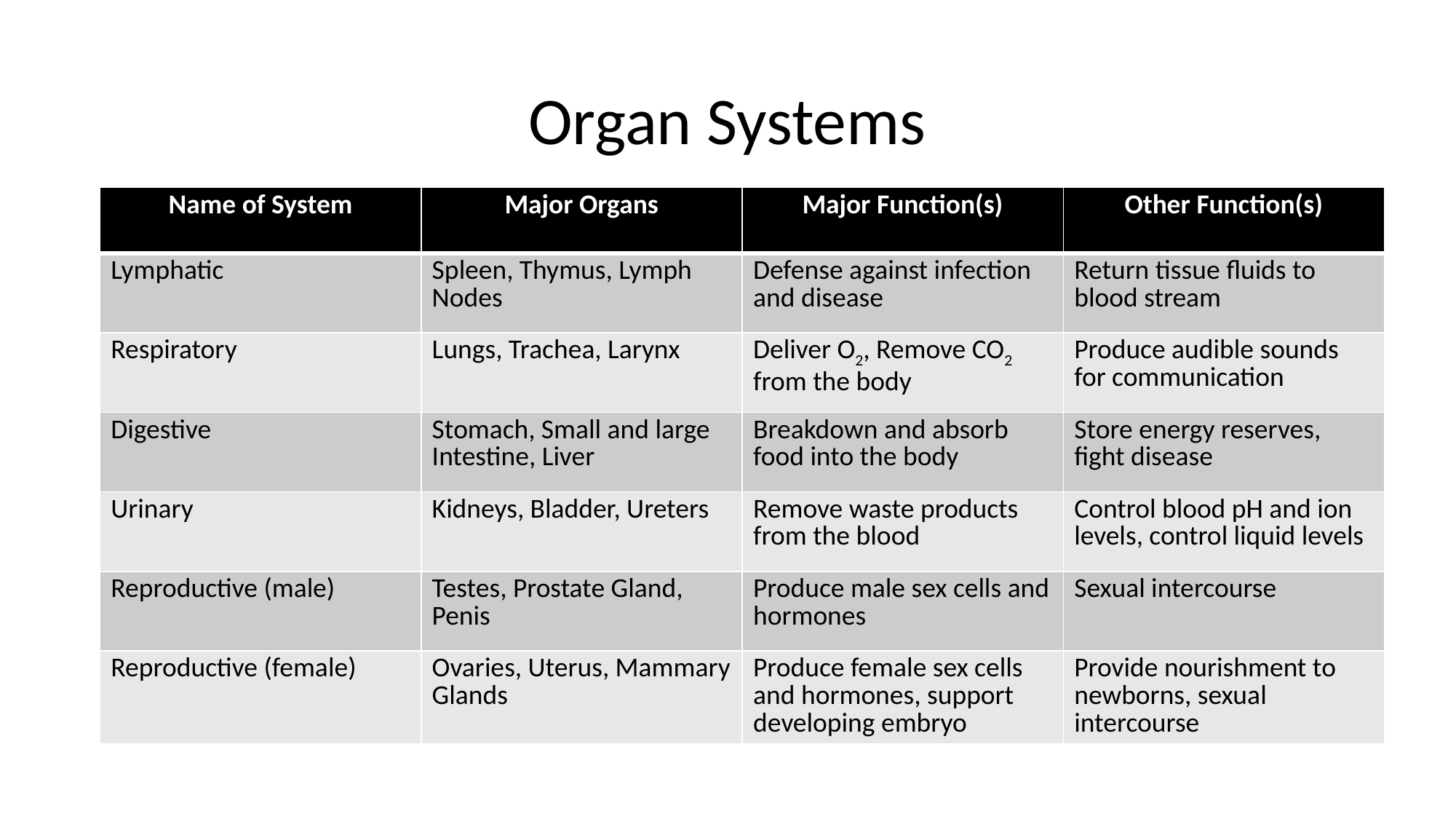

# Organ Systems
| Name of System | Major Organs | Major Function(s) | Other Function(s) |
| --- | --- | --- | --- |
| Lymphatic | Spleen, Thymus, Lymph Nodes | Defense against infection and disease | Return tissue fluids to blood stream |
| Respiratory | Lungs, Trachea, Larynx | Deliver O2, Remove CO2 from the body | Produce audible sounds for communication |
| Digestive | Stomach, Small and large Intestine, Liver | Breakdown and absorb food into the body | Store energy reserves, fight disease |
| Urinary | Kidneys, Bladder, Ureters | Remove waste products from the blood | Control blood pH and ion levels, control liquid levels |
| Reproductive (male) | Testes, Prostate Gland, Penis | Produce male sex cells and hormones | Sexual intercourse |
| Reproductive (female) | Ovaries, Uterus, Mammary Glands | Produce female sex cells and hormones, support developing embryo | Provide nourishment to newborns, sexual intercourse |